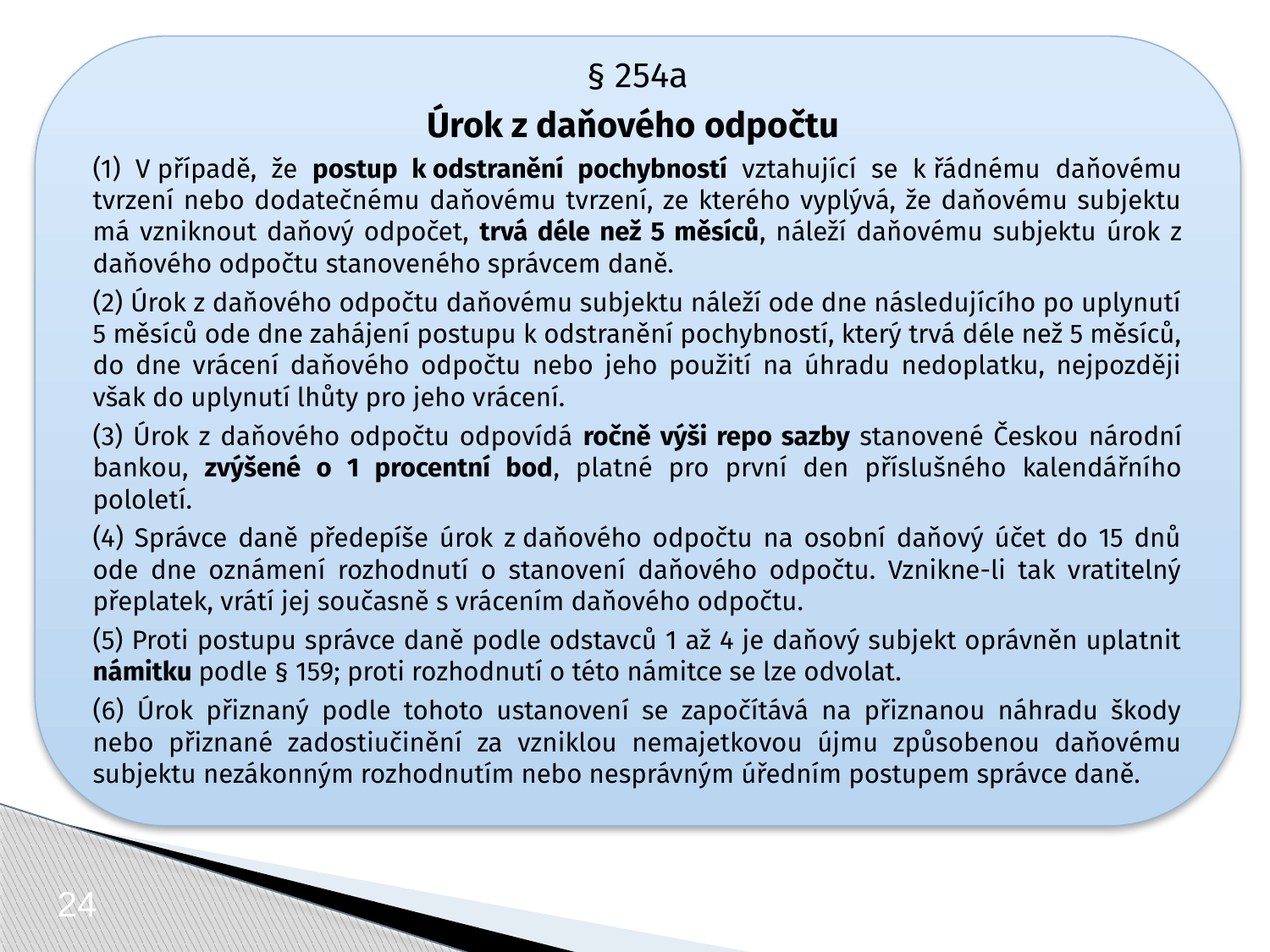

§ 254a
Úrok z daňového odpočtu
(1) V případě, že postup k odstranění pochybností vztahující se k řádnému daňovému tvrzení nebo dodatečnému daňovému tvrzení, ze kterého vyplývá, že daňovému subjektu má vzniknout daňový odpočet, trvá déle než 5 měsíců, náleží daňovému subjektu úrok z daňového odpočtu stanoveného správcem daně.
(2) Úrok z daňového odpočtu daňovému subjektu náleží ode dne následujícího po uplynutí 5 měsíců ode dne zahájení postupu k odstranění pochybností, který trvá déle než 5 měsíců, do dne vrácení daňového odpočtu nebo jeho použití na úhradu nedoplatku, nejpozději však do uplynutí lhůty pro jeho vrácení.
(3) Úrok z daňového odpočtu odpovídá ročně výši repo sazby stanovené Českou národní bankou, zvýšené o 1 procentní bod, platné pro první den příslušného kalendářního pololetí.
(4) Správce daně předepíše úrok z daňového odpočtu na osobní daňový účet do 15 dnů ode dne oznámení rozhodnutí o stanovení daňového odpočtu. Vznikne-li tak vratitelný přeplatek, vrátí jej současně s vrácením daňového odpočtu.
(5) Proti postupu správce daně podle odstavců 1 až 4 je daňový subjekt oprávněn uplatnit námitku podle § 159; proti rozhodnutí o této námitce se lze odvolat.
(6) Úrok přiznaný podle tohoto ustanovení se započítává na přiznanou náhradu škody nebo přiznané zadostiučinění za vzniklou nemajetkovou újmu způsobenou daňovému subjektu nezákonným rozhodnutím nebo nesprávným úředním postupem správce daně.

24